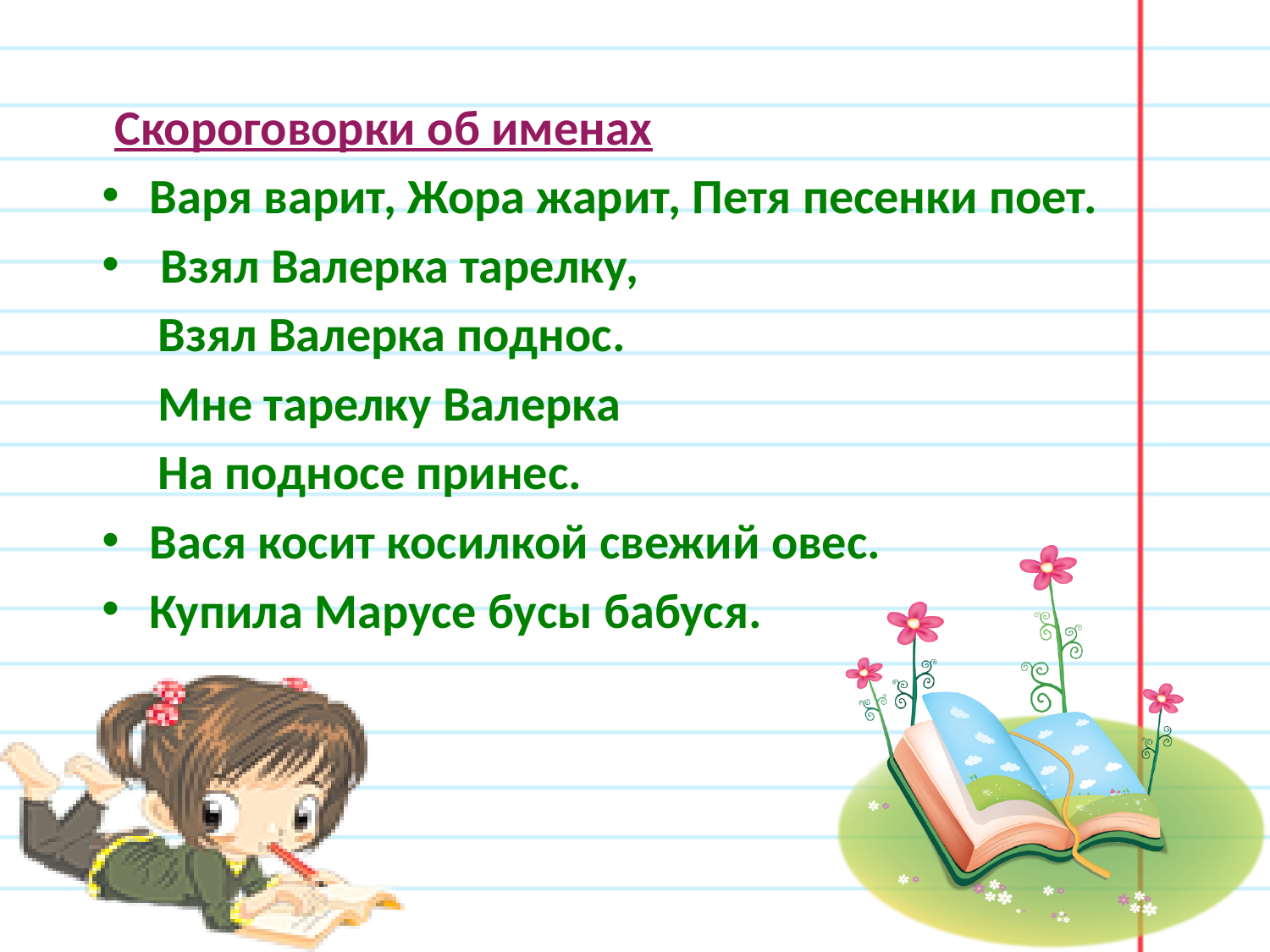

Скороговорки об именах
Варя варит, Жора жарит, Петя песенки поет.
 Взял Валерка тарелку,
     Взял Валерка поднос.
     Мне тарелку Валерка
     На подносе принес.
Вася косит косилкой свежий овес.
Купила Марусе бусы бабуся.